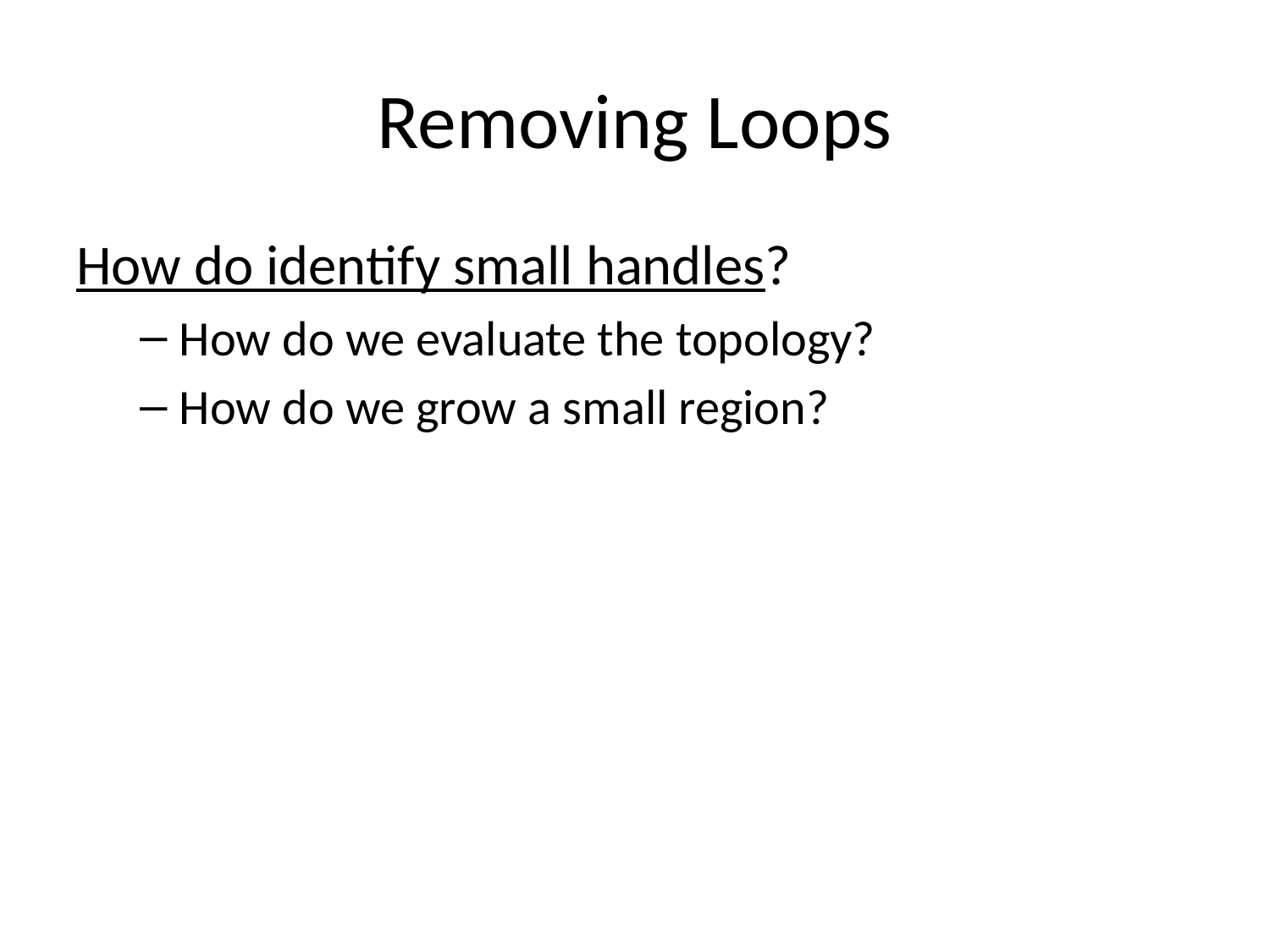

# Removing Loops
How do identify small handles?
How do we evaluate the topology?
How do we grow a small region?